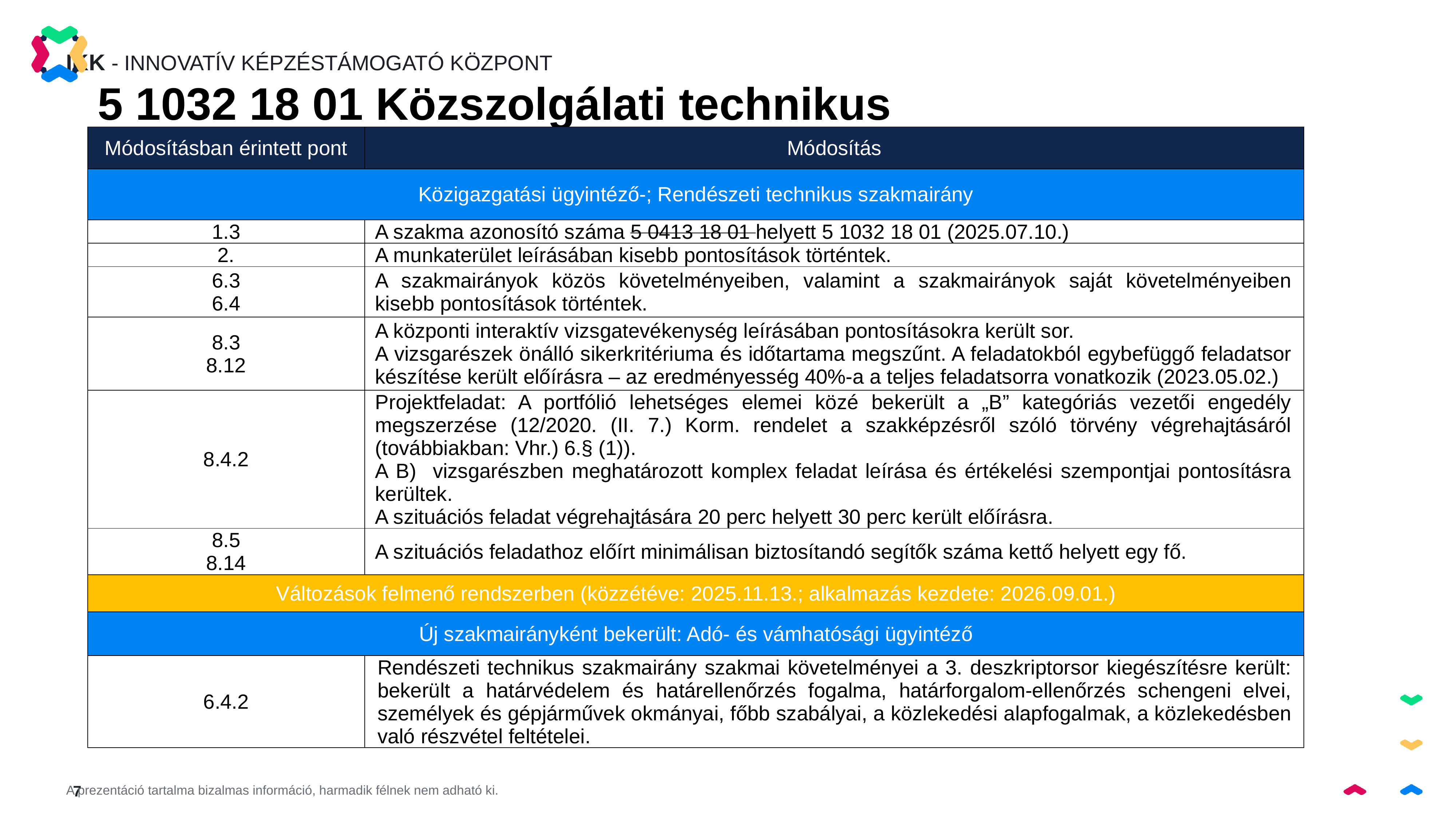

5 1032 18 01 Közszolgálati technikus

| Módosításban érintett pont | Módosítás |
| --- | --- |
| Közigazgatási ügyintéző-; Rendészeti technikus szakmairány |  |
| 1.3 | A szakma azonosító száma 5 0413 18 01 helyett 5 1032 18 01 (2025.07.10.) |
| 2. | A munkaterület leírásában kisebb pontosítások történtek. |
| 6.3 6.4 | A szakmairányok közös követelményeiben, valamint a szakmairányok saját követelményeiben kisebb pontosítások történtek. |
| 8.3 8.12 | A központi interaktív vizsgatevékenység leírásában pontosításokra került sor. A vizsgarészek önálló sikerkritériuma és időtartama megszűnt. A feladatokból egybefüggő feladatsor készítése került előírásra – az eredményesség 40%-a a teljes feladatsorra vonatkozik (2023.05.02.) |
| 8.4.2 | Projektfeladat: A portfólió lehetséges elemei közé bekerült a „B” kategóriás vezetői engedély megszerzése (12/2020. (II. 7.) Korm. rendelet a szakképzésről szóló törvény végrehajtásáról (továbbiakban: Vhr.) 6.§ (1)). A B) vizsgarészben meghatározott komplex feladat leírása és értékelési szempontjai pontosításra kerültek. A szituációs feladat végrehajtására 20 perc helyett 30 perc került előírásra. |
| 8.5 8.14 | A szituációs feladathoz előírt minimálisan biztosítandó segítők száma kettő helyett egy fő. |
| Változások felmenő rendszerben (közzétéve: 2025.11.13.; alkalmazás kezdete: 2026.09.01.) |  |
| Új szakmairányként bekerült: Adó- és vámhatósági ügyintéző |  |
| 6.4.2 | Rendészeti technikus szakmairány szakmai követelményei a 3. deszkriptorsor kiegészítésre került: bekerült a­ határvédelem és határellenőrzés fogalma, határforgalom-ellenőrzés schengeni elvei, személyek és gépjárművek okmányai, főbb szabályai, a közlekedési alapfogalmak, a közlekedésben való részvétel feltételei. |